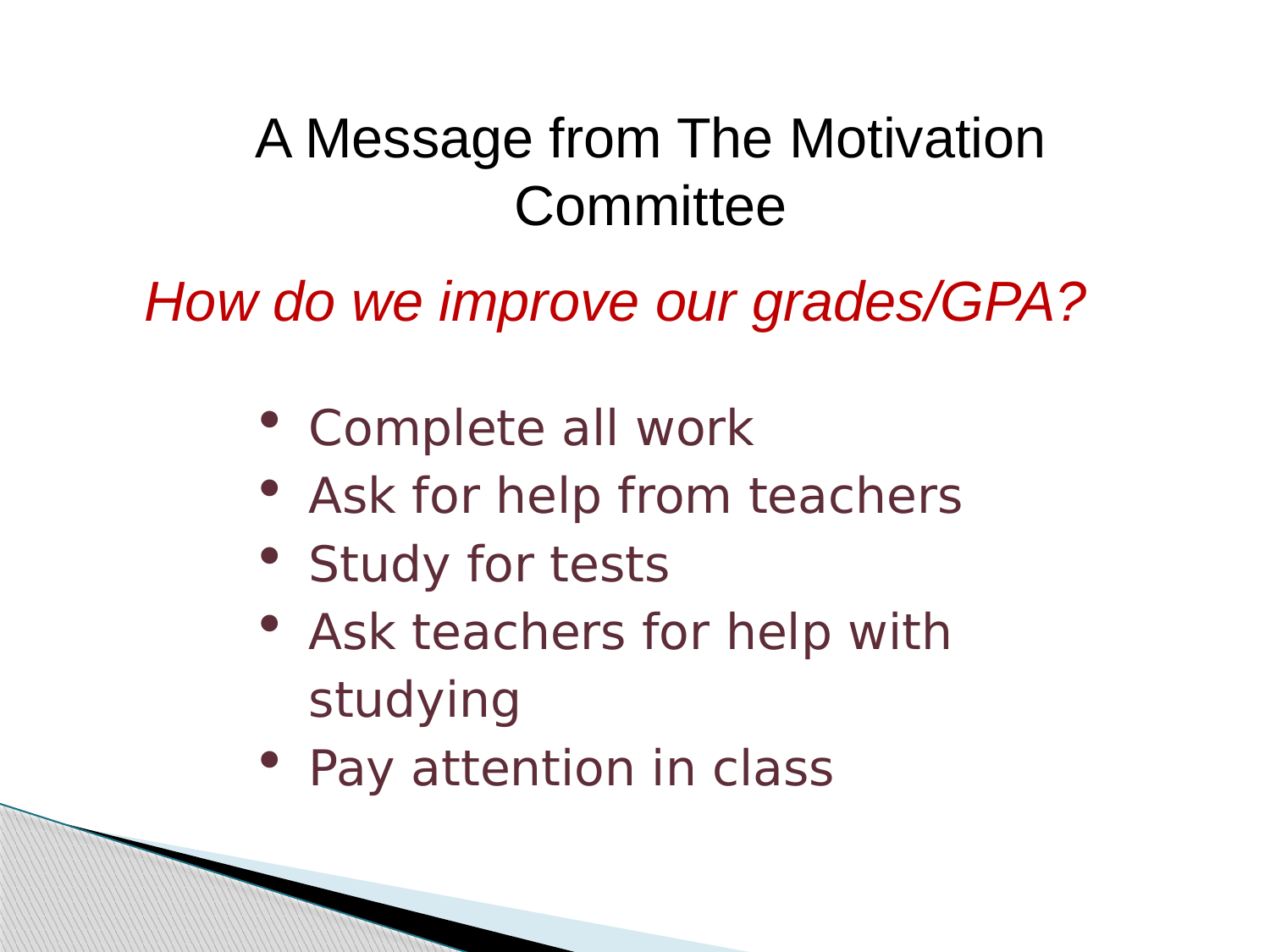

A Message from The Motivation Committee
How do we improve our grades/GPA?
Complete all work
Ask for help from teachers
Study for tests
Ask teachers for help with studying
Pay attention in class